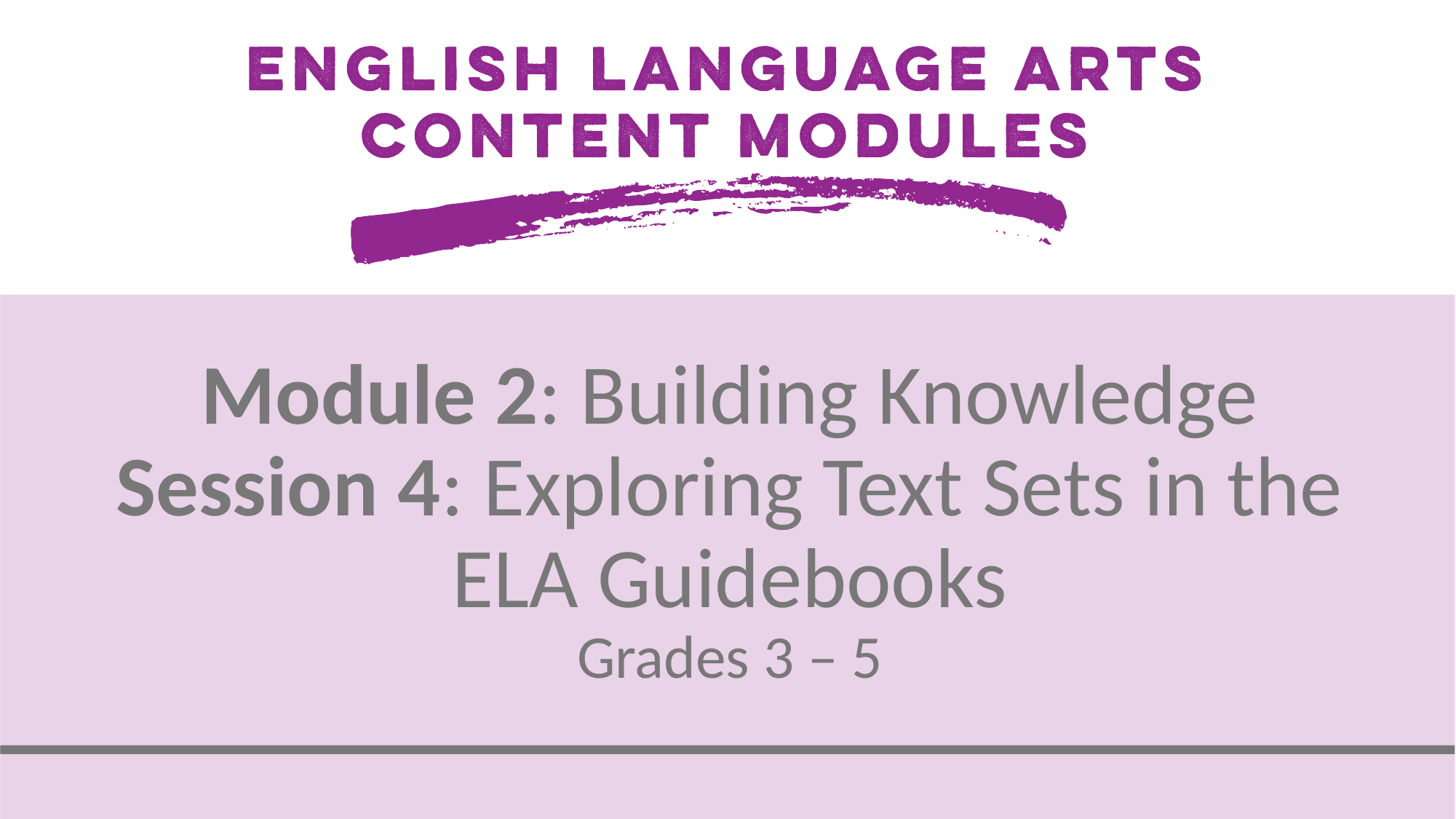

# Module 2: Building Knowledge Session 4: Exploring Text Sets in the ELA Guidebooks Grades 3 – 5